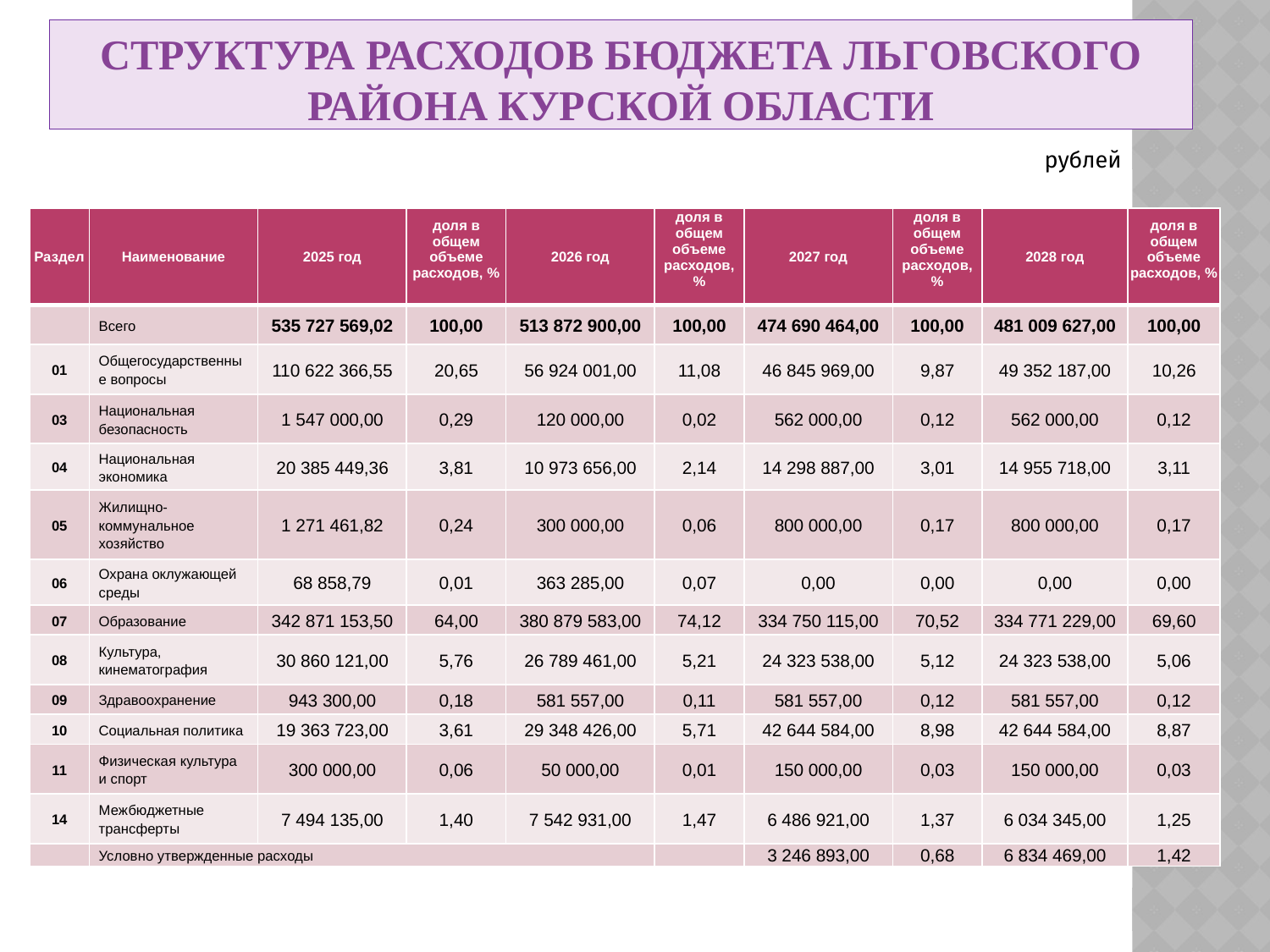

# СТРУКТУРА РАСХОДОВ БЮДЖЕТА ЛЬГОВСКОГО РАЙОНА КУРСКОЙ ОБЛАСТИ
рублей
| Раздел | Наименование | 2025 год | доля в общем объеме расходов, % | 2026 год | доля в общем объеме расходов, % | 2027 год | доля в общем объеме расходов, % | 2028 год | доля в общем объеме расходов, % |
| --- | --- | --- | --- | --- | --- | --- | --- | --- | --- |
|  | Всего | 535 727 569,02 | 100,00 | 513 872 900,00 | 100,00 | 474 690 464,00 | 100,00 | 481 009 627,00 | 100,00 |
| 01 | Общегосударственные вопросы | 110 622 366,55 | 20,65 | 56 924 001,00 | 11,08 | 46 845 969,00 | 9,87 | 49 352 187,00 | 10,26 |
| 03 | Национальная безопасность | 1 547 000,00 | 0,29 | 120 000,00 | 0,02 | 562 000,00 | 0,12 | 562 000,00 | 0,12 |
| 04 | Национальная экономика | 20 385 449,36 | 3,81 | 10 973 656,00 | 2,14 | 14 298 887,00 | 3,01 | 14 955 718,00 | 3,11 |
| 05 | Жилищно-коммунальное хозяйство | 1 271 461,82 | 0,24 | 300 000,00 | 0,06 | 800 000,00 | 0,17 | 800 000,00 | 0,17 |
| 06 | Охрана оклужающей среды | 68 858,79 | 0,01 | 363 285,00 | 0,07 | 0,00 | 0,00 | 0,00 | 0,00 |
| 07 | Образование | 342 871 153,50 | 64,00 | 380 879 583,00 | 74,12 | 334 750 115,00 | 70,52 | 334 771 229,00 | 69,60 |
| 08 | Культура, кинематография | 30 860 121,00 | 5,76 | 26 789 461,00 | 5,21 | 24 323 538,00 | 5,12 | 24 323 538,00 | 5,06 |
| 09 | Здравоохранение | 943 300,00 | 0,18 | 581 557,00 | 0,11 | 581 557,00 | 0,12 | 581 557,00 | 0,12 |
| 10 | Социальная политика | 19 363 723,00 | 3,61 | 29 348 426,00 | 5,71 | 42 644 584,00 | 8,98 | 42 644 584,00 | 8,87 |
| 11 | Физическая культура и спорт | 300 000,00 | 0,06 | 50 000,00 | 0,01 | 150 000,00 | 0,03 | 150 000,00 | 0,03 |
| 14 | Межбюджетные трансферты | 7 494 135,00 | 1,40 | 7 542 931,00 | 1,47 | 6 486 921,00 | 1,37 | 6 034 345,00 | 1,25 |
|  | Условно утвержденные расходы |  |  |  |  | 3 246 893,00 | 0,68 | 6 834 469,00 | 1,42 |